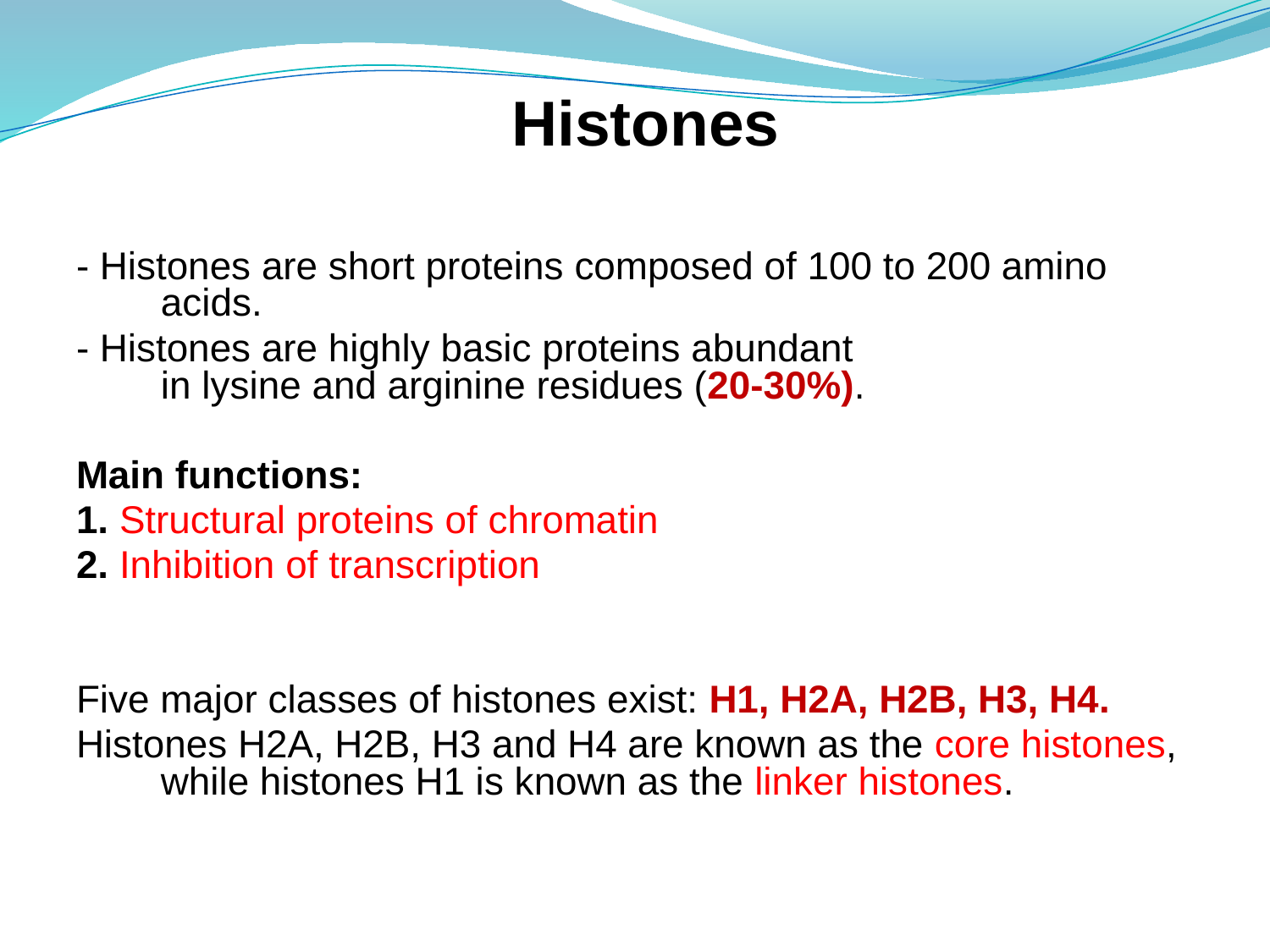

# Histones
- Histones are short proteins composed of 100 to 200 amino acids.
- Histones are highly basic proteins abundant in lysine and arginine residues (20-30%).

Main functions:
1. Structural proteins of chromatin
2. Inhibition of transcription

Five major classes of histones exist: H1, H2A, H2B, H3, H4.
Histones H2A, H2B, H3 and H4 are known as the core histones, while histones H1 is known as the linker histones.